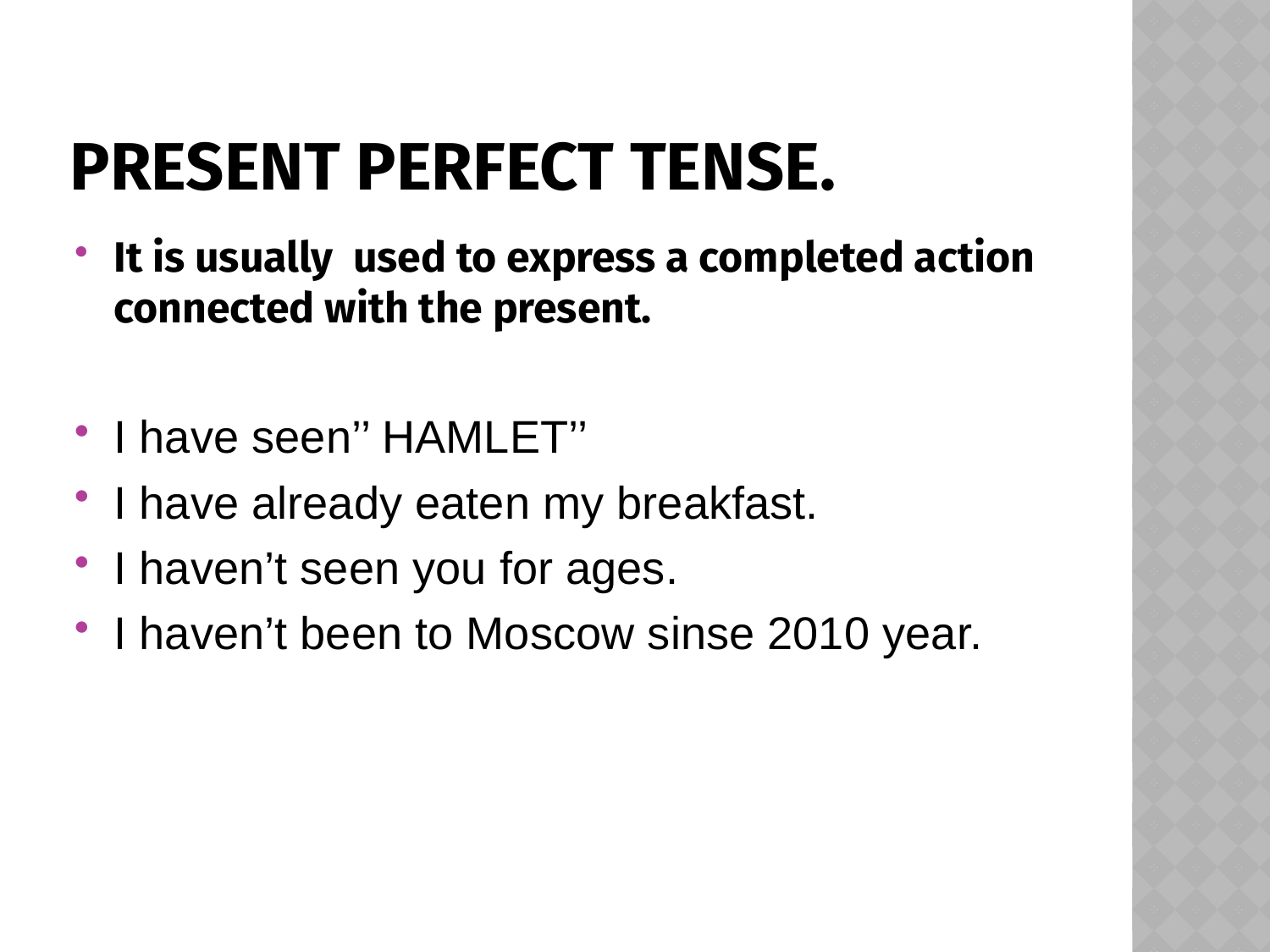

# Present Perfect Tense.
It is usually  used to express a completed action connected with the present.

I have seen’’ HAMLET’’
I have already eaten my breakfast.
I haven’t seen you for ages.
I haven’t been to Moscow sinse 2010 year.